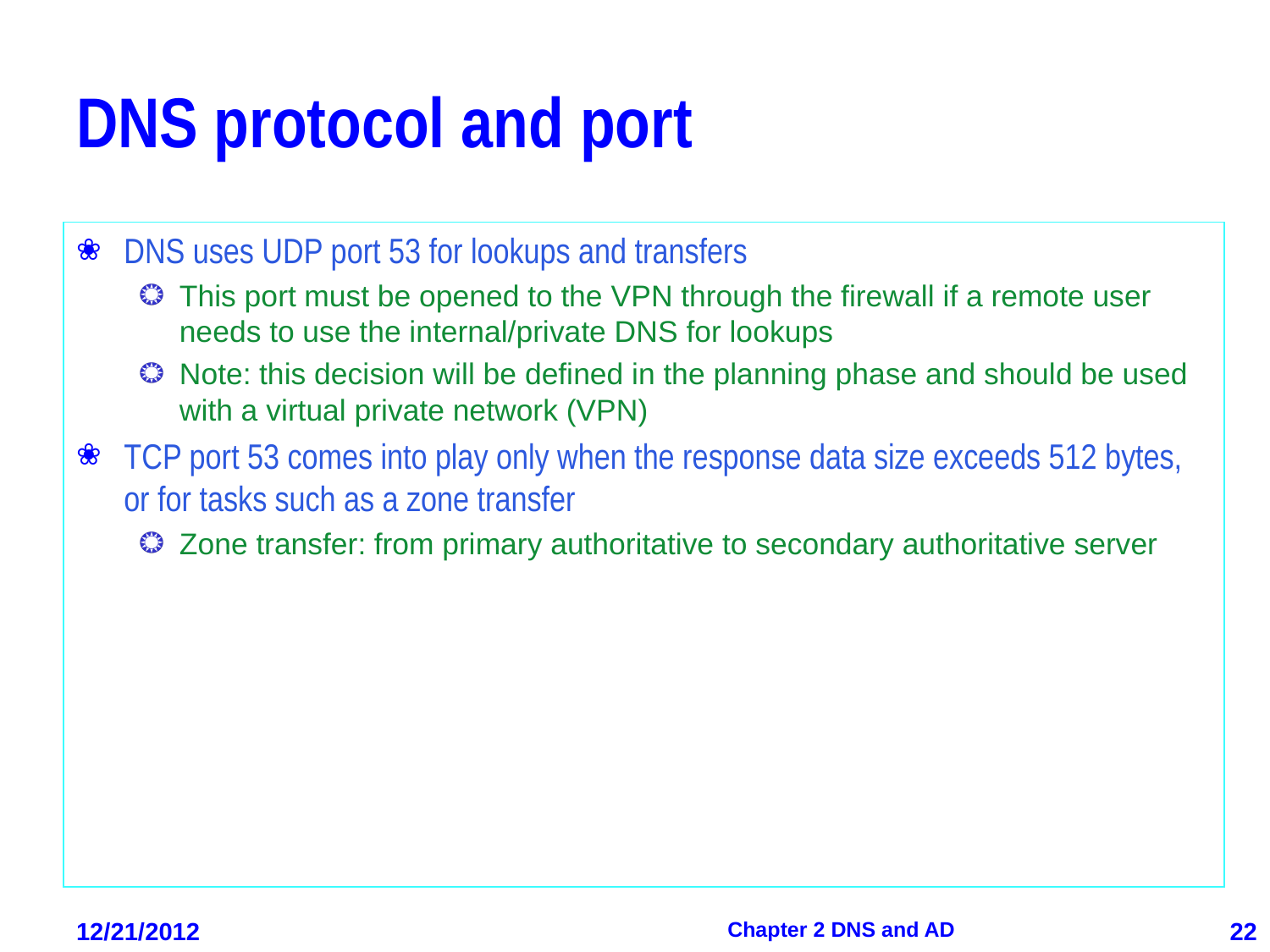

# DNS protocol and port
DNS uses UDP port 53 for lookups and transfers
This port must be opened to the VPN through the firewall if a remote user needs to use the internal/private DNS for lookups
Note: this decision will be defined in the planning phase and should be used with a virtual private network (VPN)
TCP port 53 comes into play only when the response data size exceeds 512 bytes, or for tasks such as a zone transfer
Zone transfer: from primary authoritative to secondary authoritative server
12/21/2012
Chapter 2 DNS and AD
22